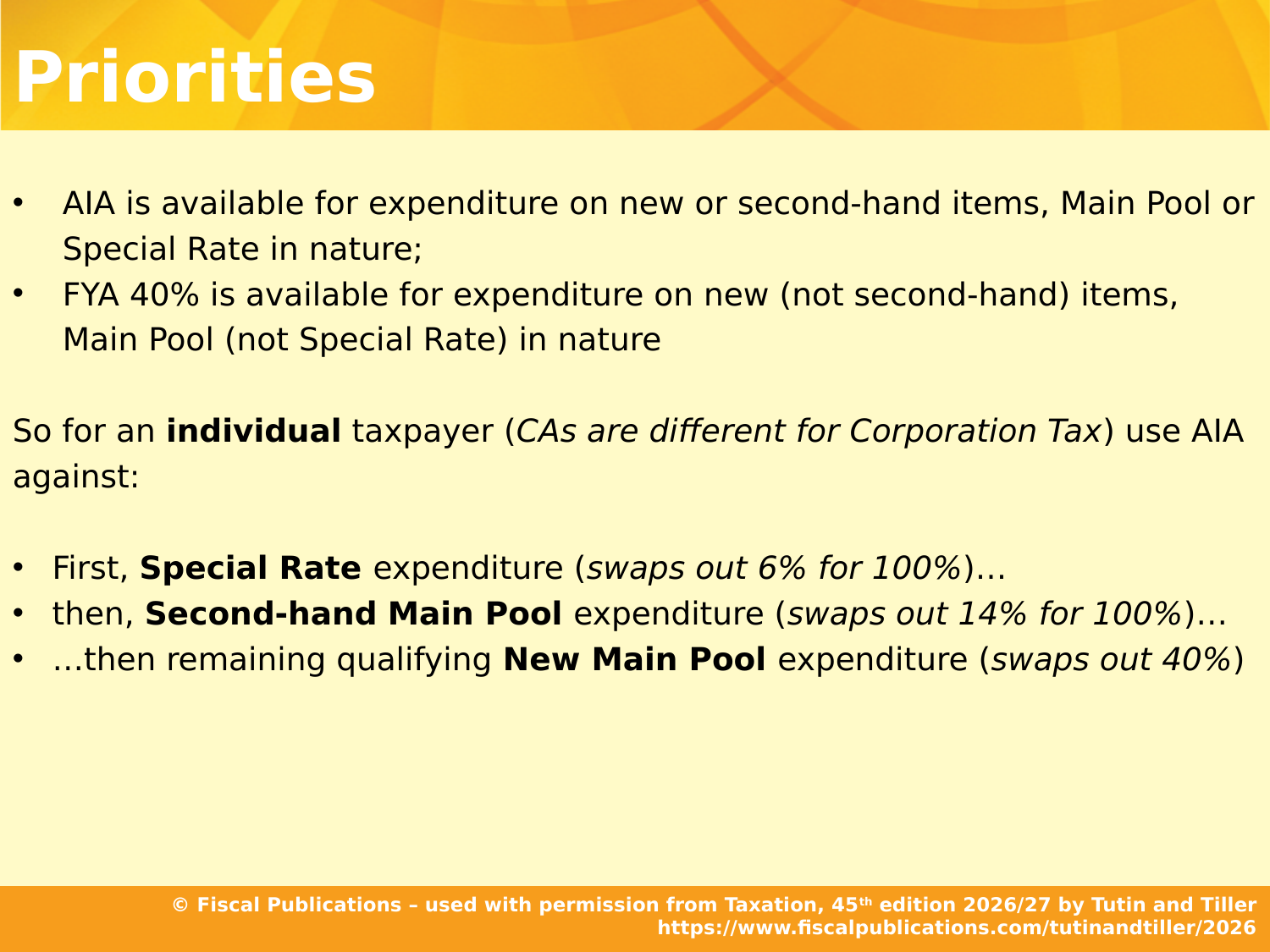

# Priorities

AIA is available for expenditure on new or second-hand items, Main Pool or Special Rate in nature;
FYA 40% is available for expenditure on new (not second-hand) items, Main Pool (not Special Rate) in nature

So for an individual taxpayer (CAs are different for Corporation Tax) use AIA against:

First, Special Rate expenditure (swaps out 6% for 100%)…
then, Second-hand Main Pool expenditure (swaps out 14% for 100%)…
…then remaining qualifying New Main Pool expenditure (swaps out 40%)